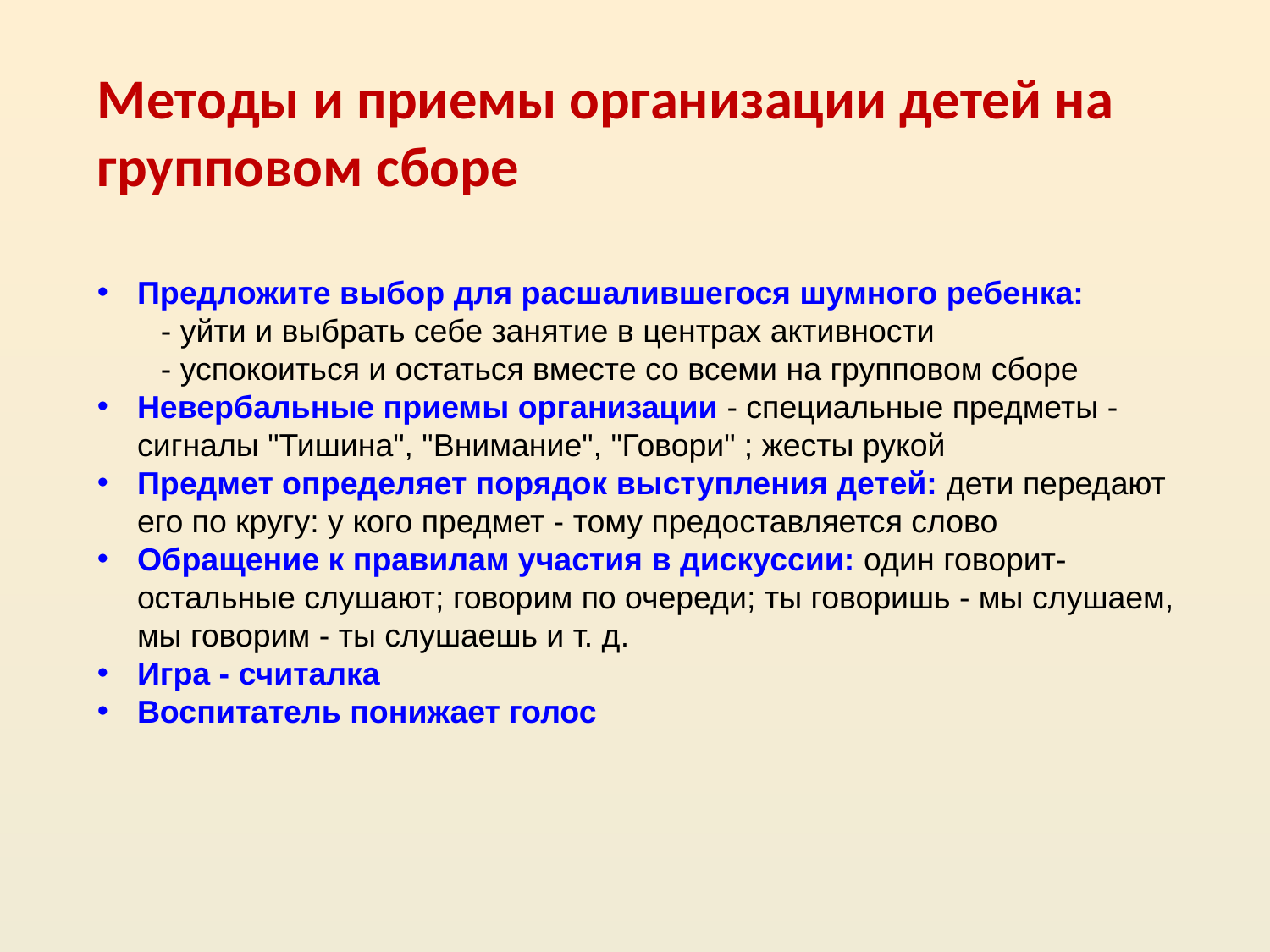

Методы и приемы организации детей на групповом сборе
Предложите выбор для расшалившегося шумного ребенка:
- уйти и выбрать себе занятие в центрах активности
- успокоиться и остаться вместе со всеми на групповом сборе
Невербальные приемы организации - специальные предметы - сигналы "Тишина", "Внимание", "Говори" ; жесты рукой
Предмет определяет порядок выступления детей: дети передают его по кругу: у кого предмет - тому предоставляется слово
Обращение к правилам участия в дискуссии: один говорит- остальные слушают; говорим по очереди; ты говоришь - мы слушаем, мы говорим - ты слушаешь и т. д.
Игра - считалка
Воспитатель понижает голос